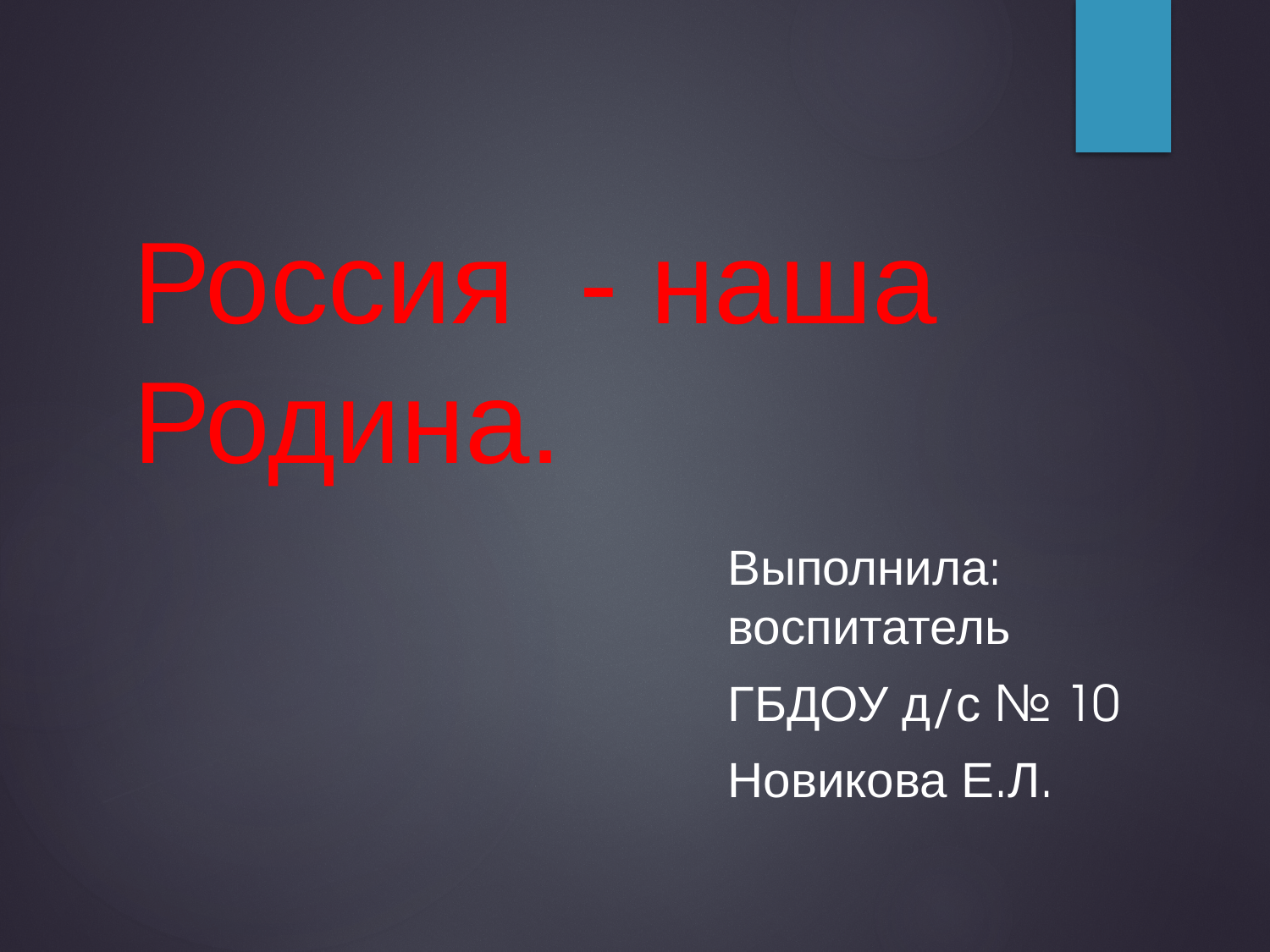

# Россия  - наша Родина.
Выполнила: воспитатель
ГБДОУ д/с № 10
Новикова Е.Л.